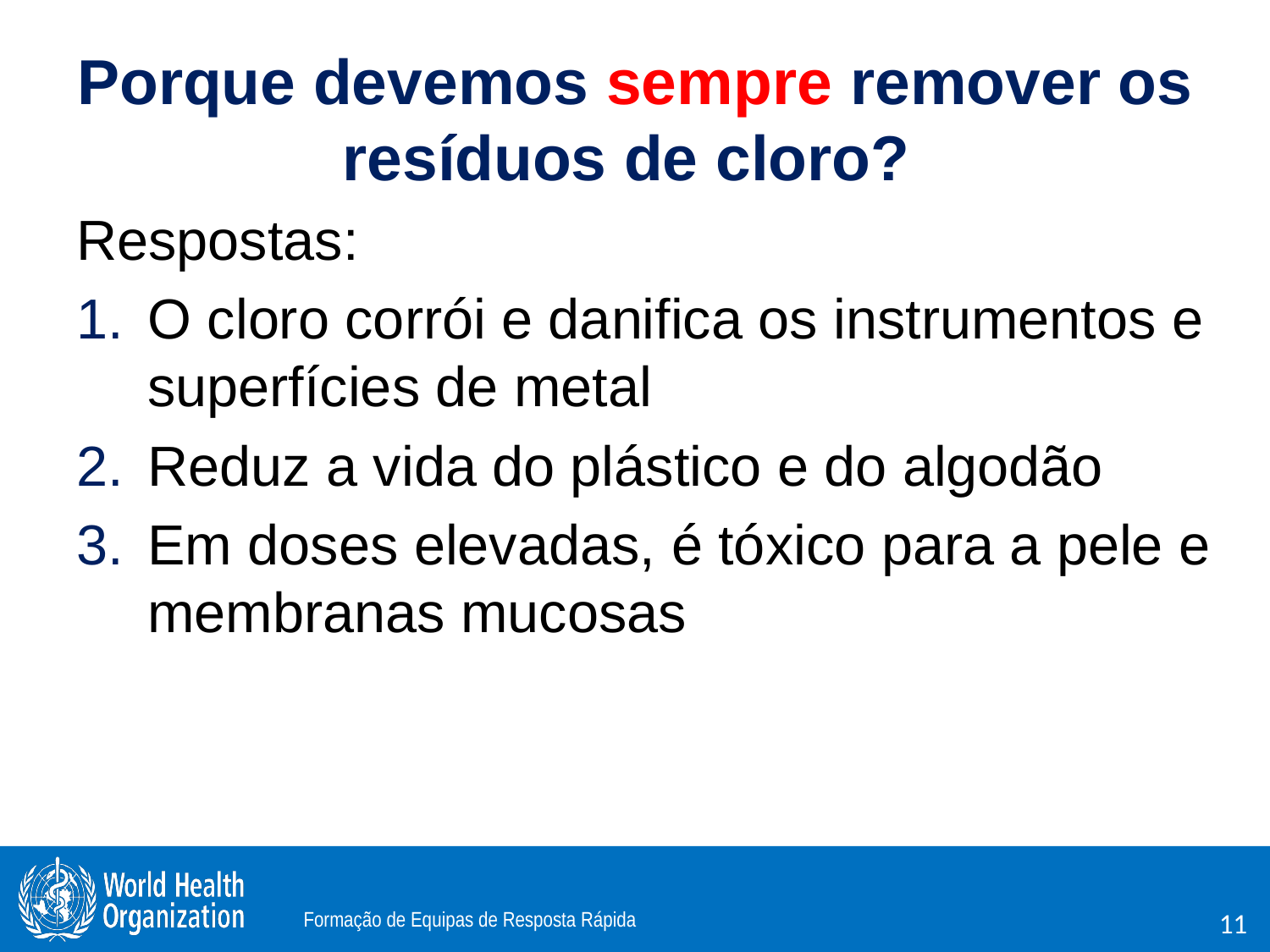

# Porque devemos sempre remover os resíduos de cloro?

Respostas:
O cloro corrói e danifica os instrumentos e superfícies de metal
Reduz a vida do plástico e do algodão
Em doses elevadas, é tóxico para a pele e membranas mucosas